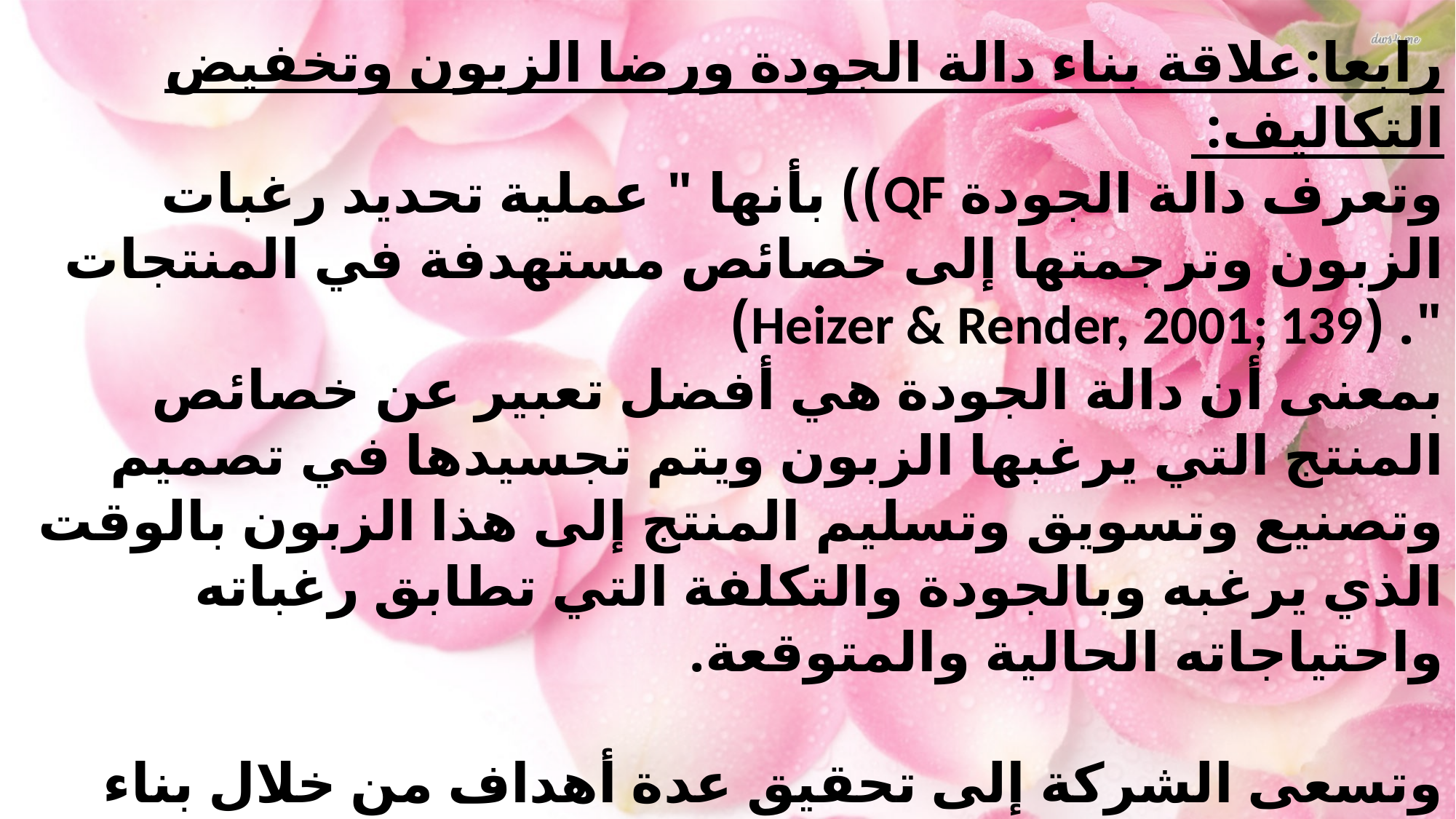

رابعا:علاقة بناء دالة الجودة ورضا الزبون وتخفيض التكاليف:
وتعرف دالة الجودة QF)) بأنها " عملية تحديد رغبات الزبون وترجمتها إلى خصائص مستهدفة في المنتجات ". (Heizer & Render, 2001; 139)
بمعنى أن دالة الجودة هي أفضل تعبير عن خصائص المنتج التي يرغبها الزبون ويتم تجسيدها في تصميم وتصنيع وتسويق وتسليم المنتج إلى هذا الزبون بالوقت الذي يرغبه وبالجودة والتكلفة التي تطابق رغباته واحتياجاته الحالية والمتوقعة.

وتسعى الشركة إلى تحقيق عدة أهداف من خلال بناء وتطبيق مفهوم دالة الجودة الموجهة نحو الزبون ومن هذه الأهداف:-( (Slack, & Others, et. al., 2004; 146